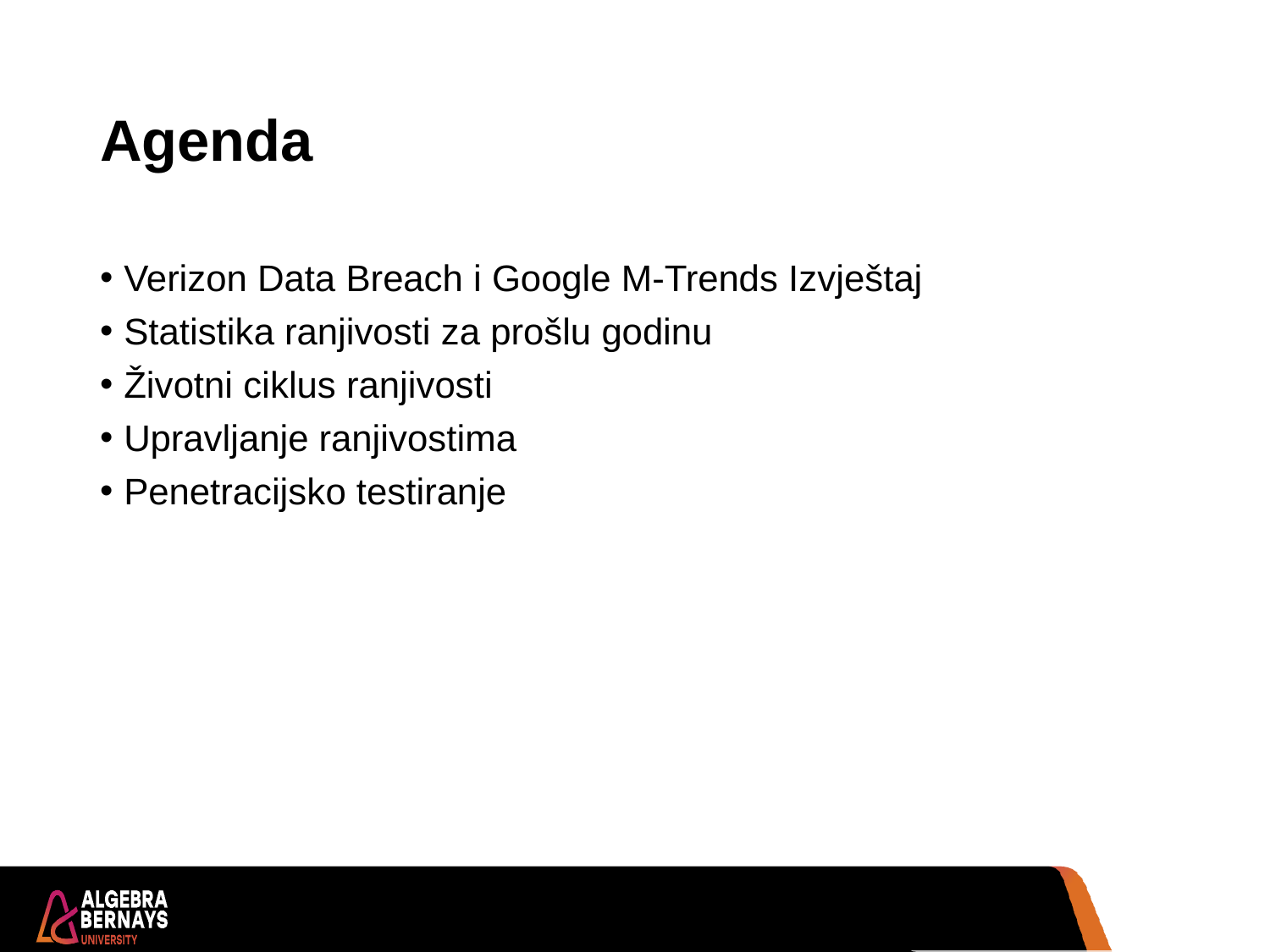

# Agenda
Verizon Data Breach i Google M-Trends Izvještaj
Statistika ranjivosti za prošlu godinu
Životni ciklus ranjivosti
Upravljanje ranjivostima
Penetracijsko testiranje